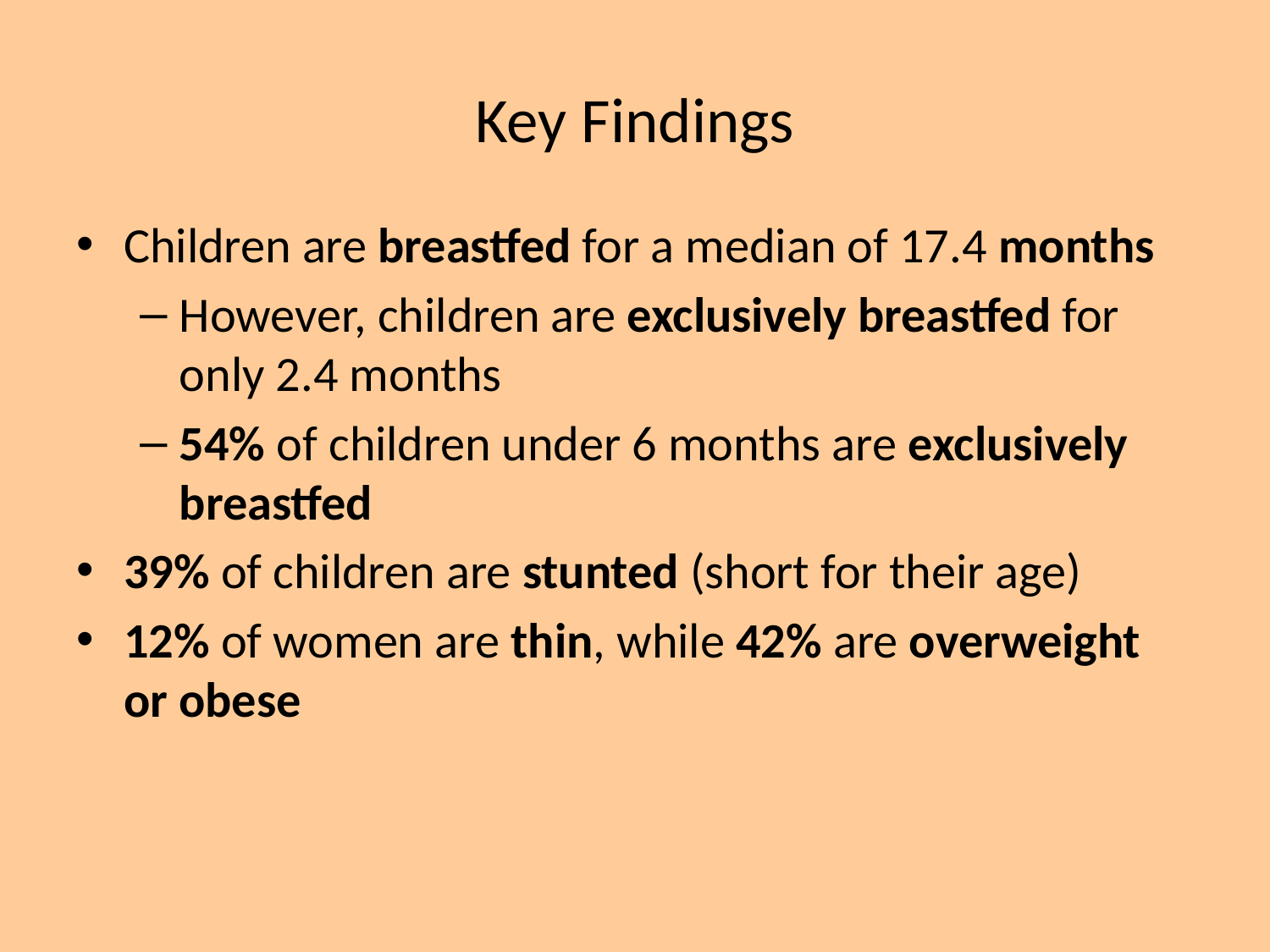

# Key Findings
Children are breastfed for a median of 17.4 months
However, children are exclusively breastfed for only 2.4 months
54% of children under 6 months are exclusively breastfed
39% of children are stunted (short for their age)
12% of women are thin, while 42% are overweight or obese